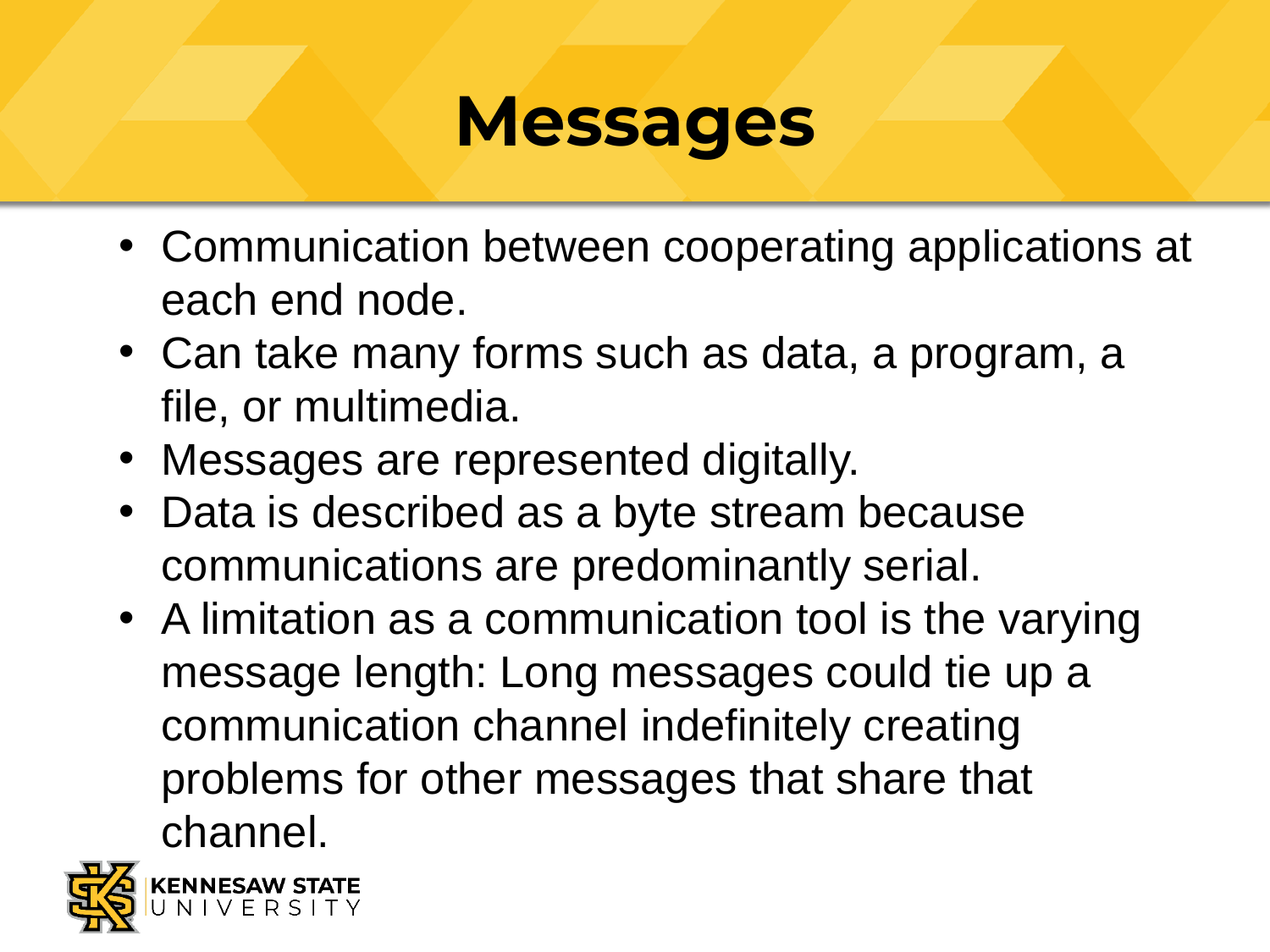

# Messages
Communication between cooperating applications at each end node.
Can take many forms such as data, a program, a file, or multimedia.
Messages are represented digitally.
Data is described as a byte stream because communications are predominantly serial.
A limitation as a communication tool is the varying message length: Long messages could tie up a communication channel indefinitely creating problems for other messages that share that channel.